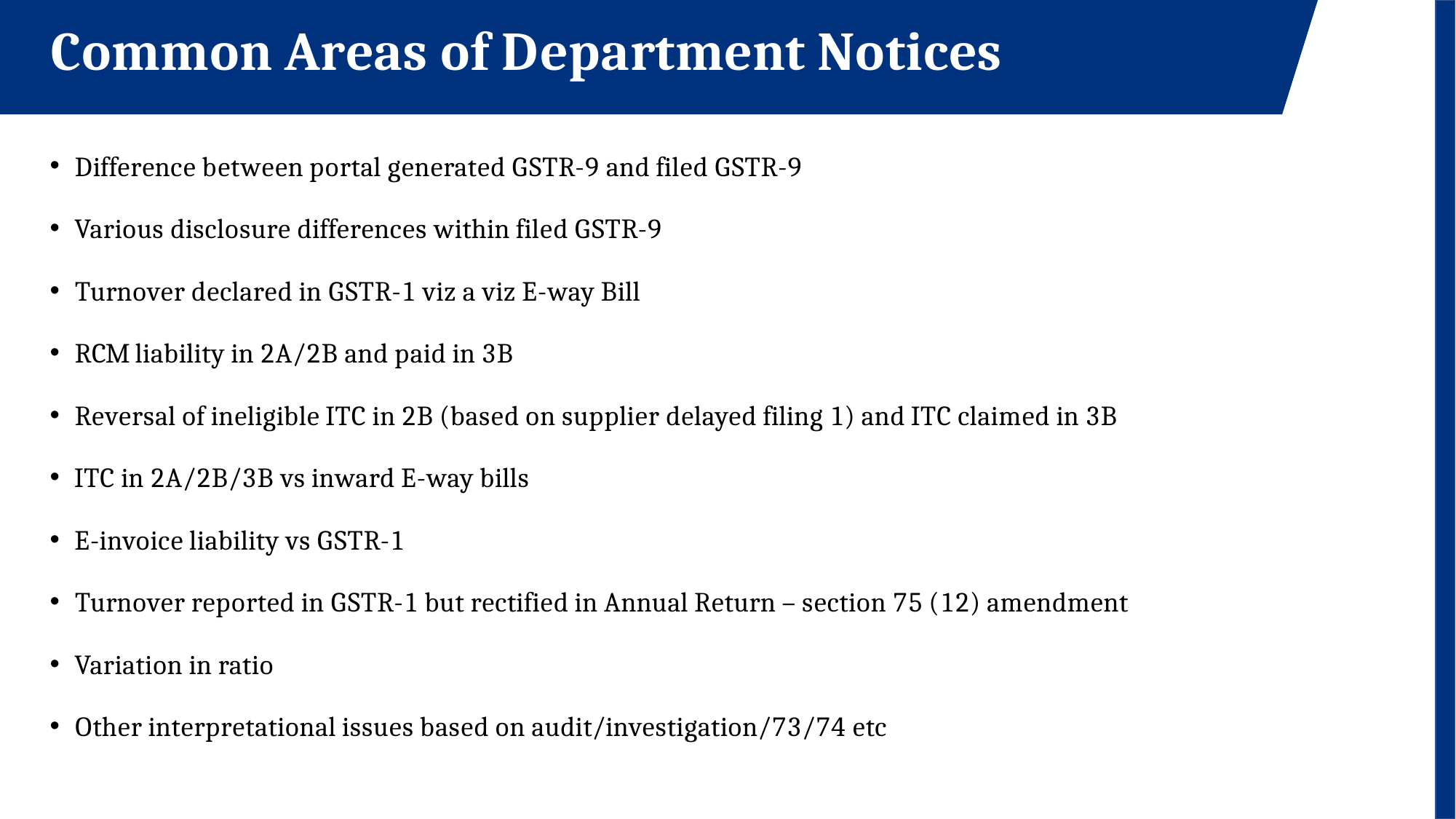

Common Areas of Department Notices
Difference between portal generated GSTR-9 and filed GSTR-9
Various disclosure differences within filed GSTR-9
Turnover declared in GSTR-1 viz a viz E-way Bill
RCM liability in 2A/2B and paid in 3B
Reversal of ineligible ITC in 2B (based on supplier delayed filing 1) and ITC claimed in 3B
ITC in 2A/2B/3B vs inward E-way bills
E-invoice liability vs GSTR-1
Turnover reported in GSTR-1 but rectified in Annual Return – section 75 (12) amendment
Variation in ratio
Other interpretational issues based on audit/investigation/73/74 etc